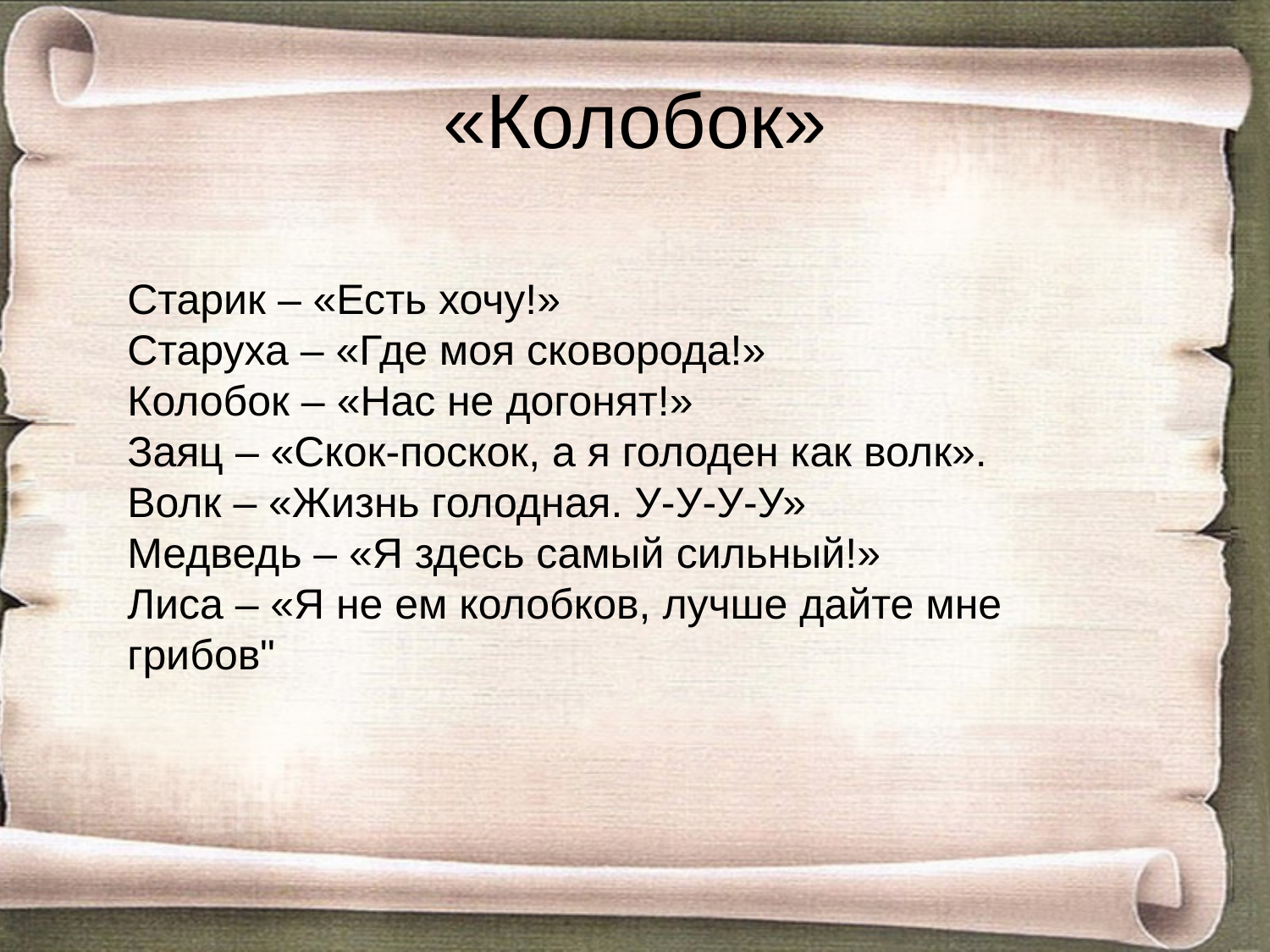

# «Колобок»
Старик – «Есть хочу!»
Старуха – «Где моя сковорода!»
Колобок – «Нас не догонят!»
Заяц – «Скок-поскок, а я голоден как волк».
Волк – «Жизнь голодная. У-У-У-У»
Медведь – «Я здесь самый сильный!»
Лиса – «Я не ем колобков, лучше дайте мне грибов"